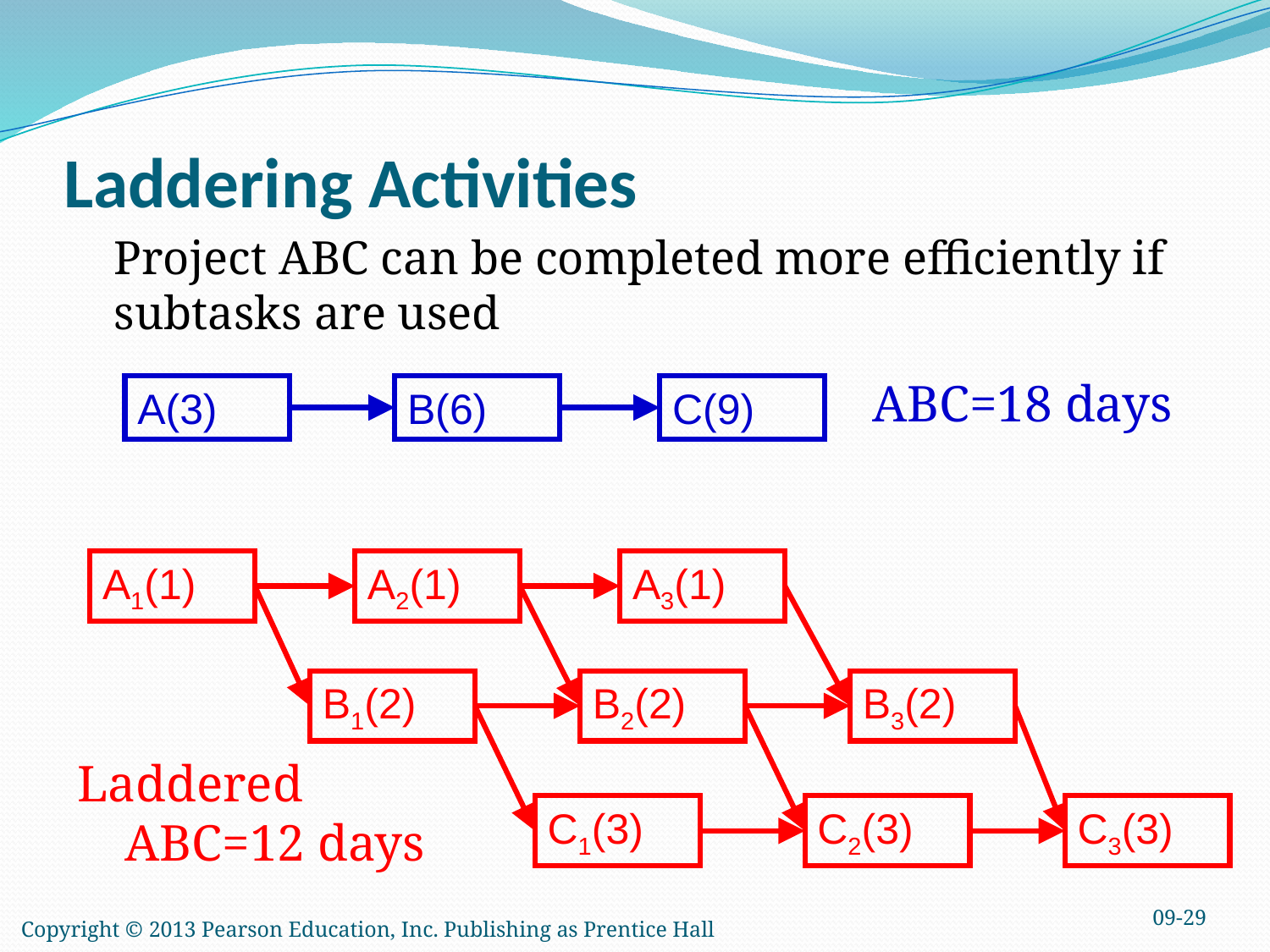

# Laddering Activities
	Project ABC can be completed more efficiently if subtasks are used
ABC=18 days
A(3)
B(6)
C(9)
A1(1)
A2(1)
A3(1)
B1(2)
B2(2)
B3(2)
C1(3)
C2(3)
C3(3)
Laddered ABC=12 days
09-29